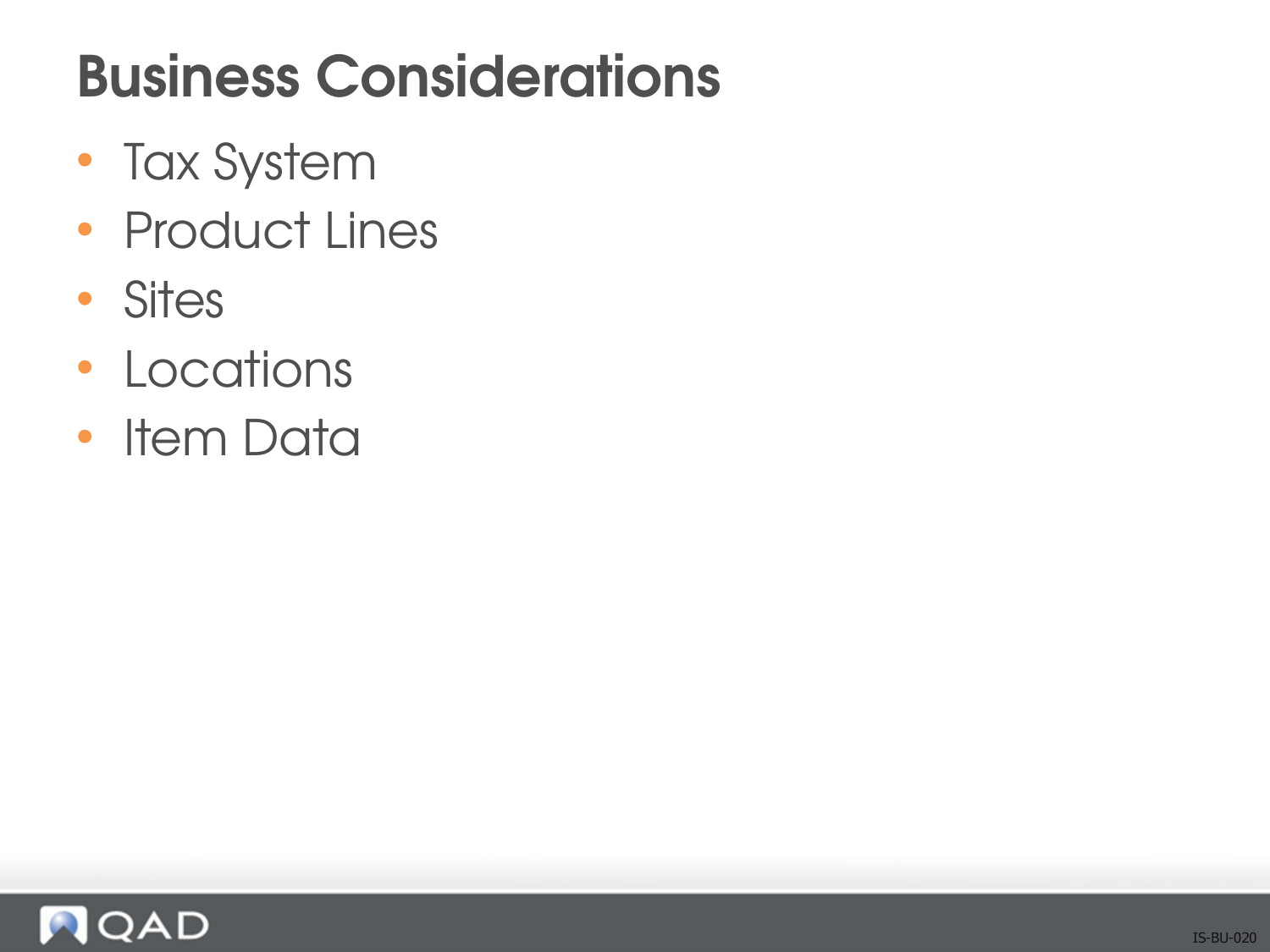

# Business Considerations
Tax System
Product Lines
Sites
Locations
Item Data
IS-BU-020